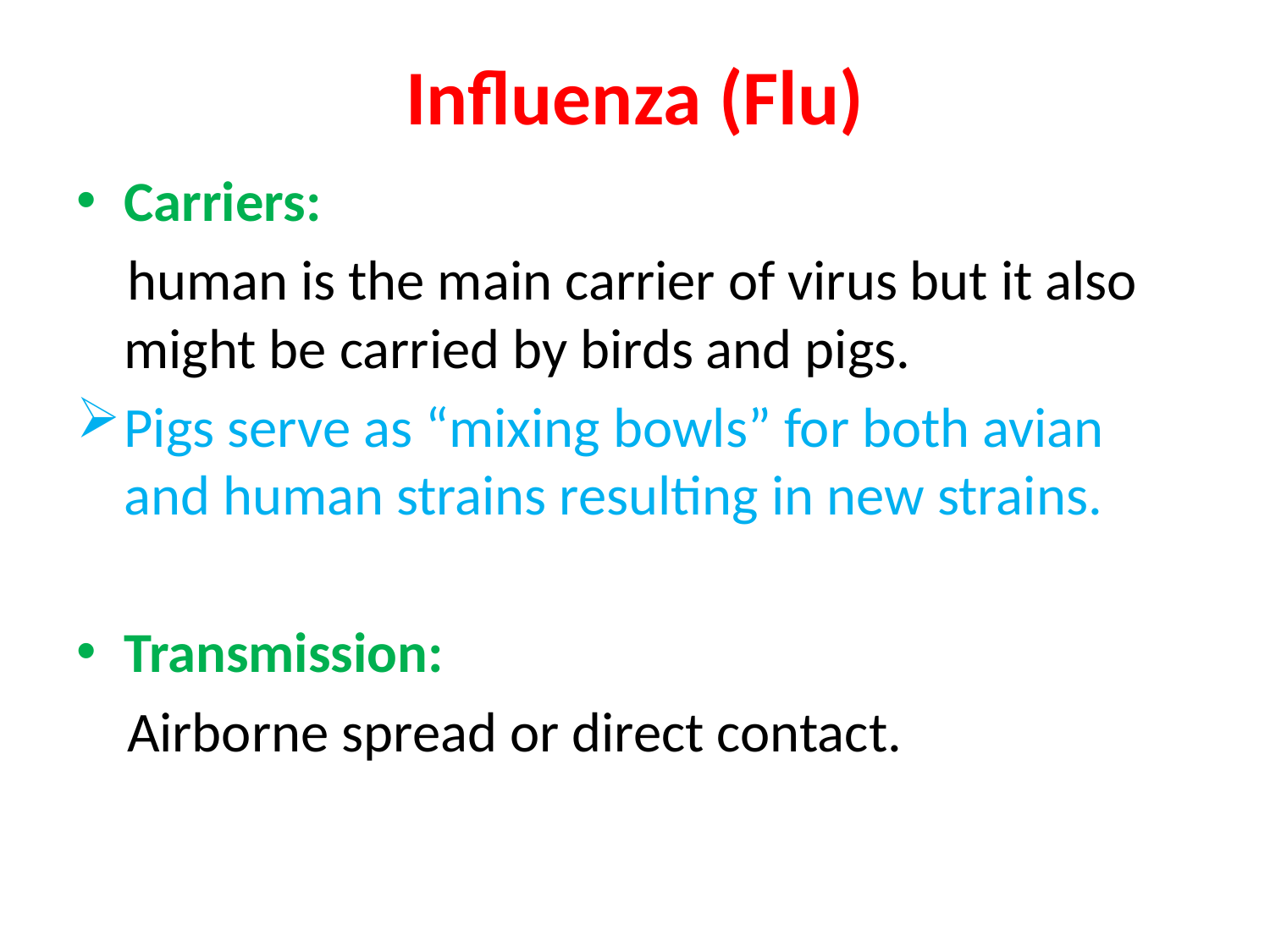

# Influenza (Flu)
Carriers:
    human is the main carrier of virus but it also might be carried by birds and pigs.
Pigs serve as “mixing bowls” for both avian and human strains resulting in new strains.

Transmission:
    Airborne spread or direct contact.